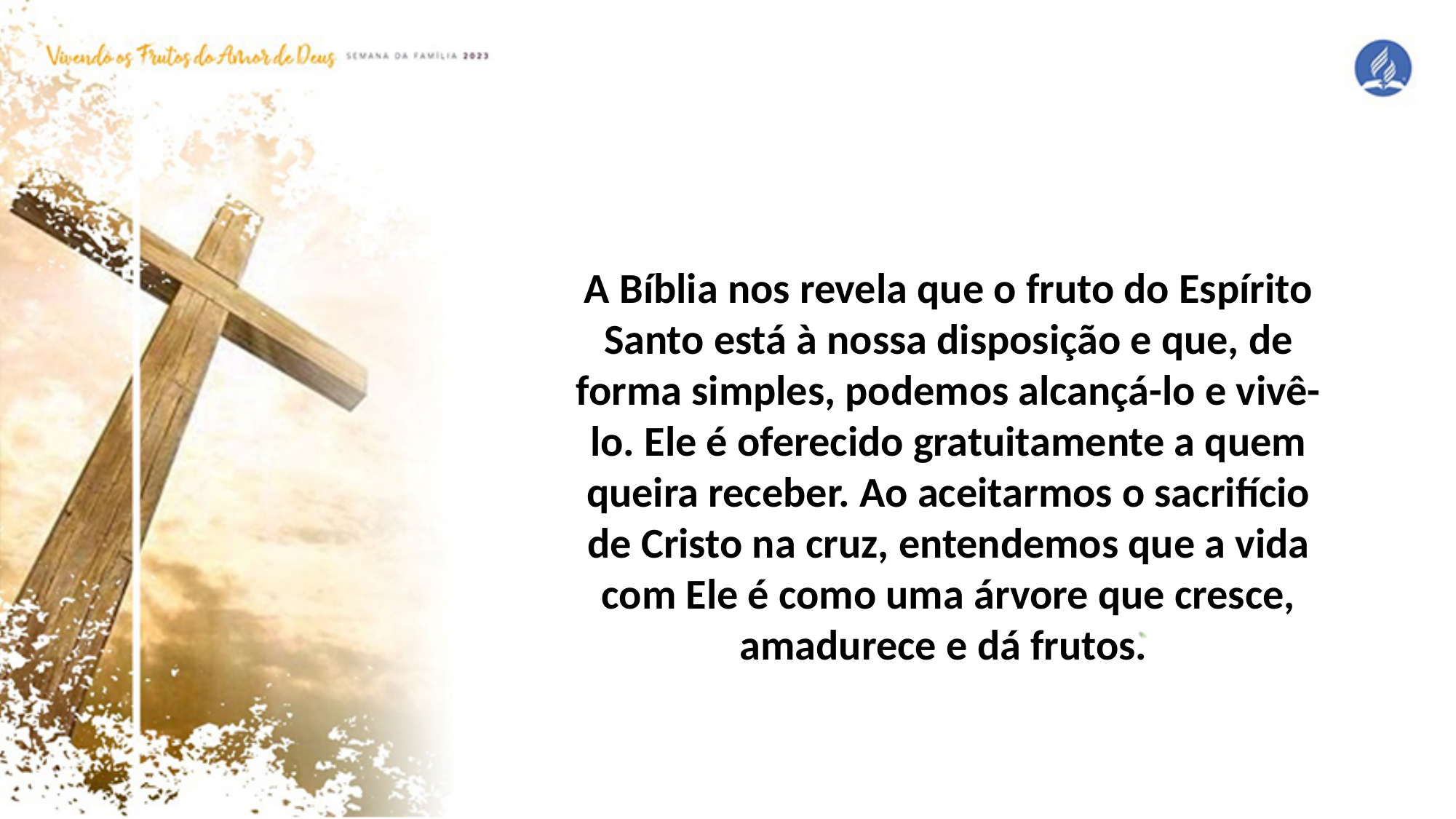

A Bíblia nos revela que o fruto do Espírito Santo está à nossa disposição e que, de forma simples, podemos alcançá-lo e vivê-lo. Ele é oferecido gratuitamente a quem queira receber. Ao aceitarmos o sacrifício de Cristo na cruz, entendemos que a vida com Ele é como uma árvore que cresce, amadurece e dá frutos.